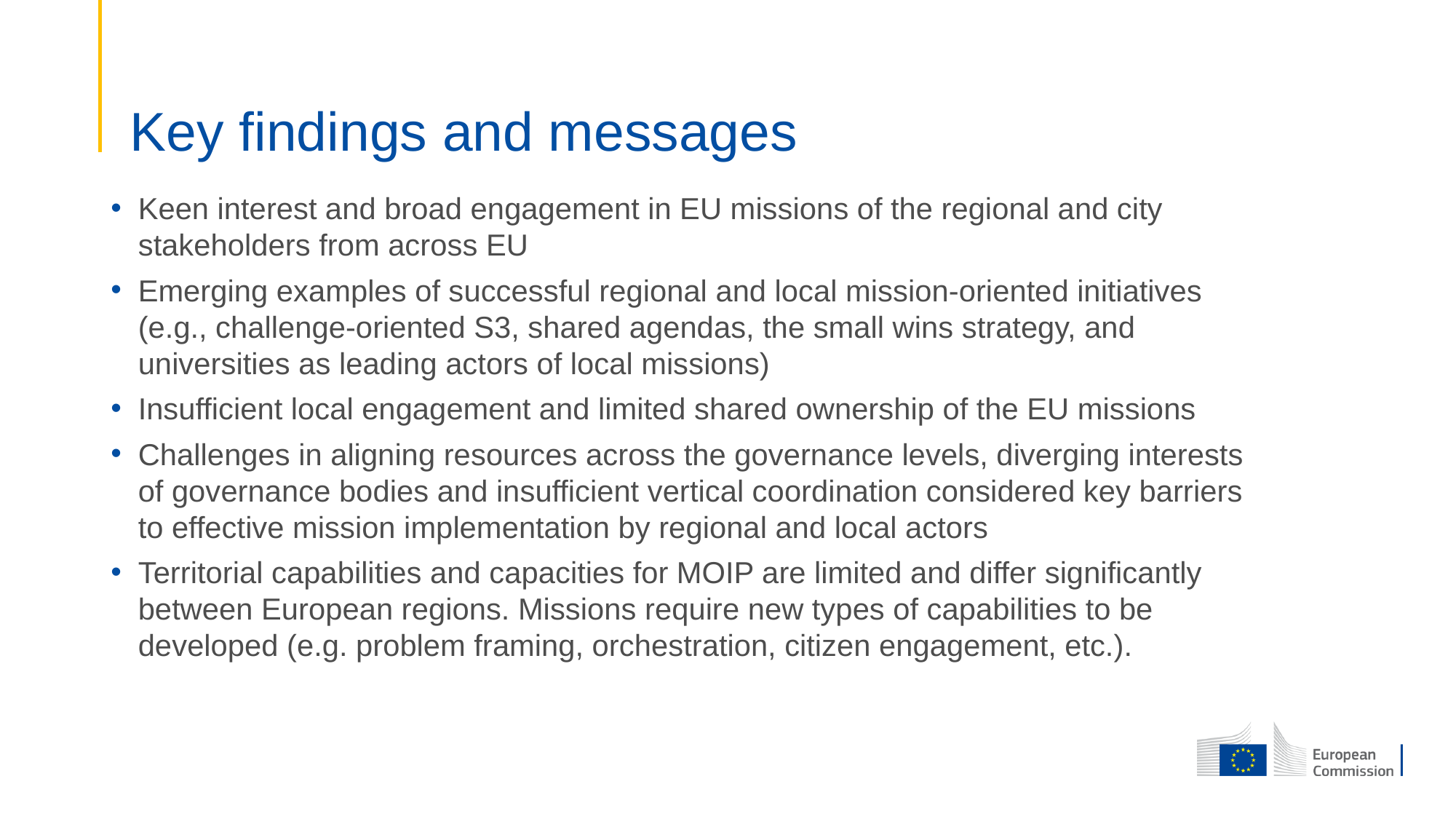

# Key findings and messages
Keen interest and broad engagement in EU missions of the regional and city stakeholders from across EU
Emerging examples of successful regional and local mission-oriented initiatives (e.g., challenge-oriented S3, shared agendas, the small wins strategy, and universities as leading actors of local missions)
Insufficient local engagement and limited shared ownership of the EU missions
Challenges in aligning resources across the governance levels, diverging interests of governance bodies and insufficient vertical coordination considered key barriers to effective mission implementation by regional and local actors
Territorial capabilities and capacities for MOIP are limited and differ significantly between European regions. Missions require new types of capabilities to be developed (e.g. problem framing, orchestration, citizen engagement, etc.).